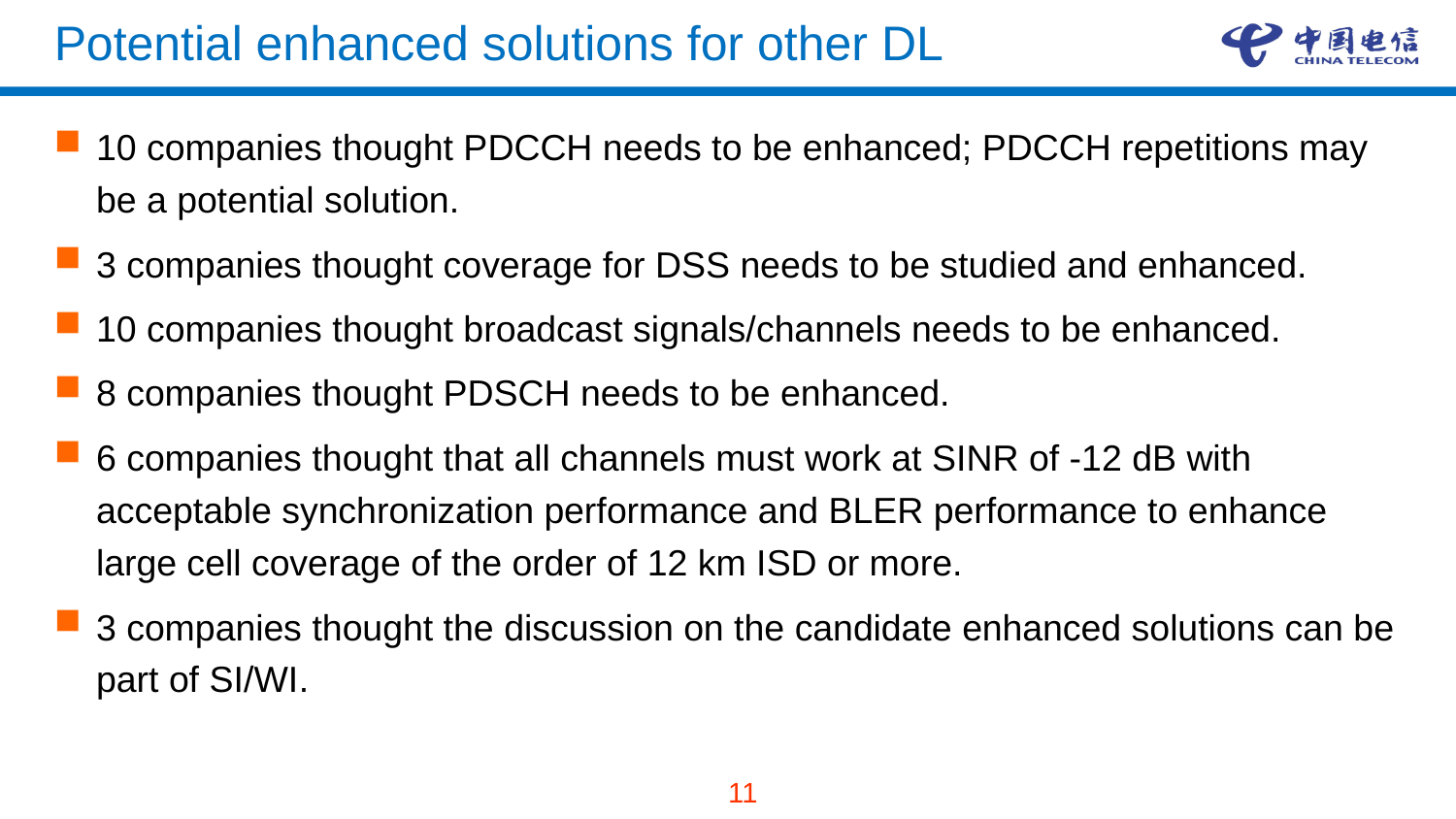

# Potential enhanced solutions for other DL
10 companies thought PDCCH needs to be enhanced; PDCCH repetitions may be a potential solution.
3 companies thought coverage for DSS needs to be studied and enhanced.
10 companies thought broadcast signals/channels needs to be enhanced.
8 companies thought PDSCH needs to be enhanced.
6 companies thought that all channels must work at SINR of -12 dB with acceptable synchronization performance and BLER performance to enhance large cell coverage of the order of 12 km ISD or more.
3 companies thought the discussion on the candidate enhanced solutions can be part of SI/WI.

11